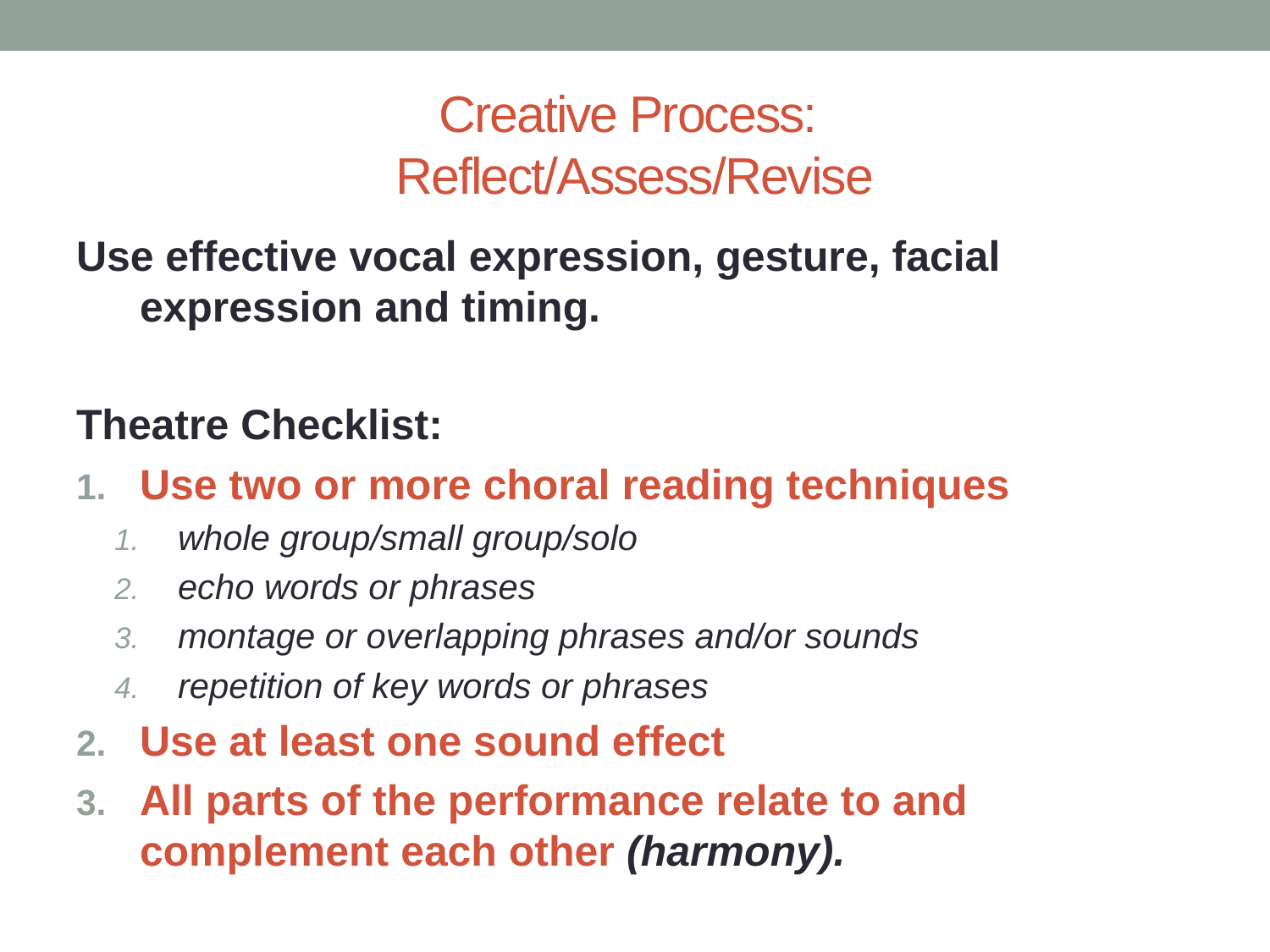

# Creative Process: Reflect/Assess/Revise
Use effective vocal expression, gesture, facial expression and timing.

Theatre Checklist:
Use two or more choral reading techniques
whole group/small group/solo
echo words or phrases
montage or overlapping phrases and/or sounds
repetition of key words or phrases
Use at least one sound effect
All parts of the performance relate to and complement each other (harmony).